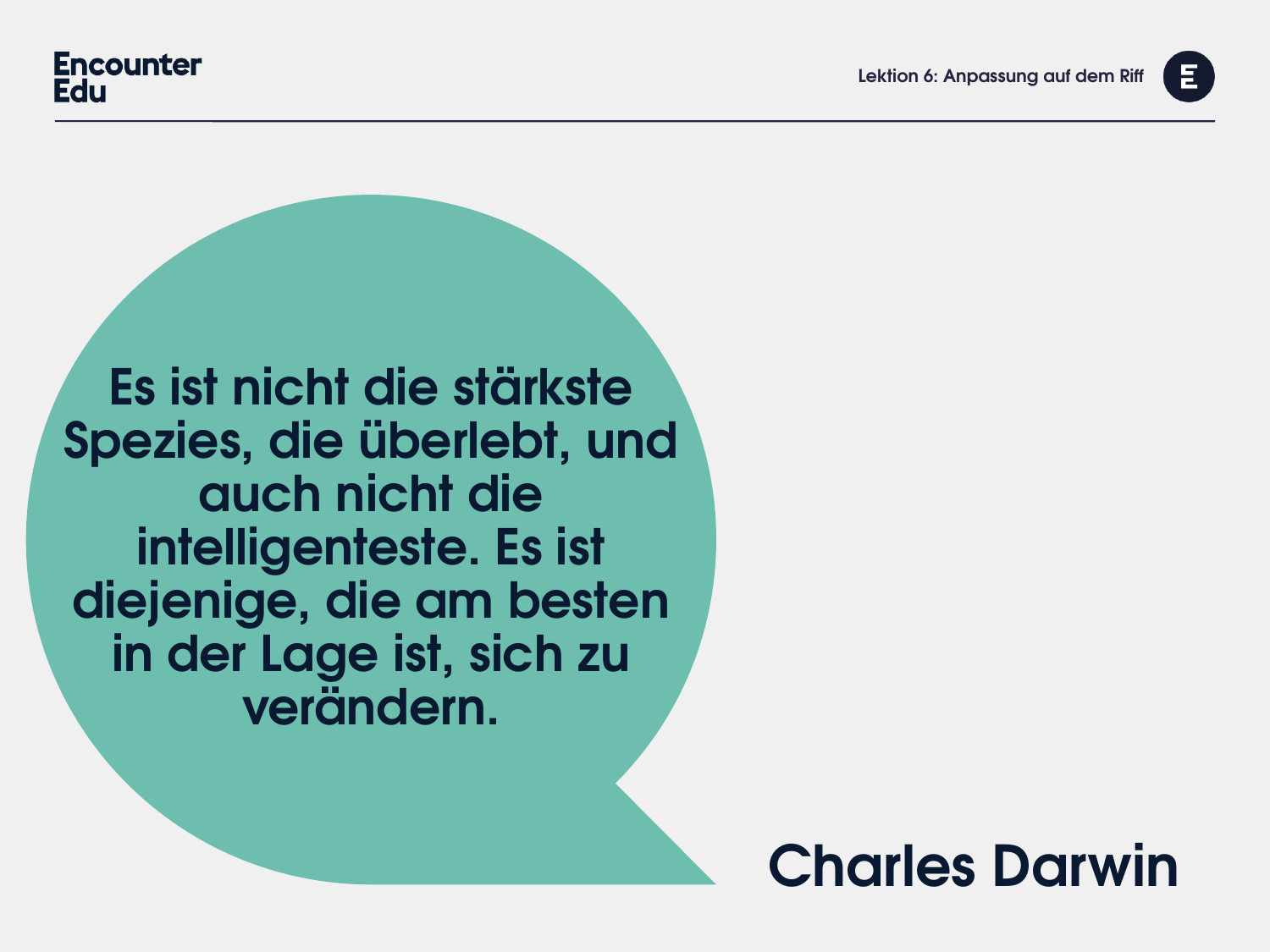

# Lektion 6: Anpassung auf dem Riff

Es ist nicht die stärkste Spezies, die überlebt, und auch nicht die intelligenteste. Es ist diejenige, die am besten in der Lage ist, sich zu verändern.
Charles Darwin